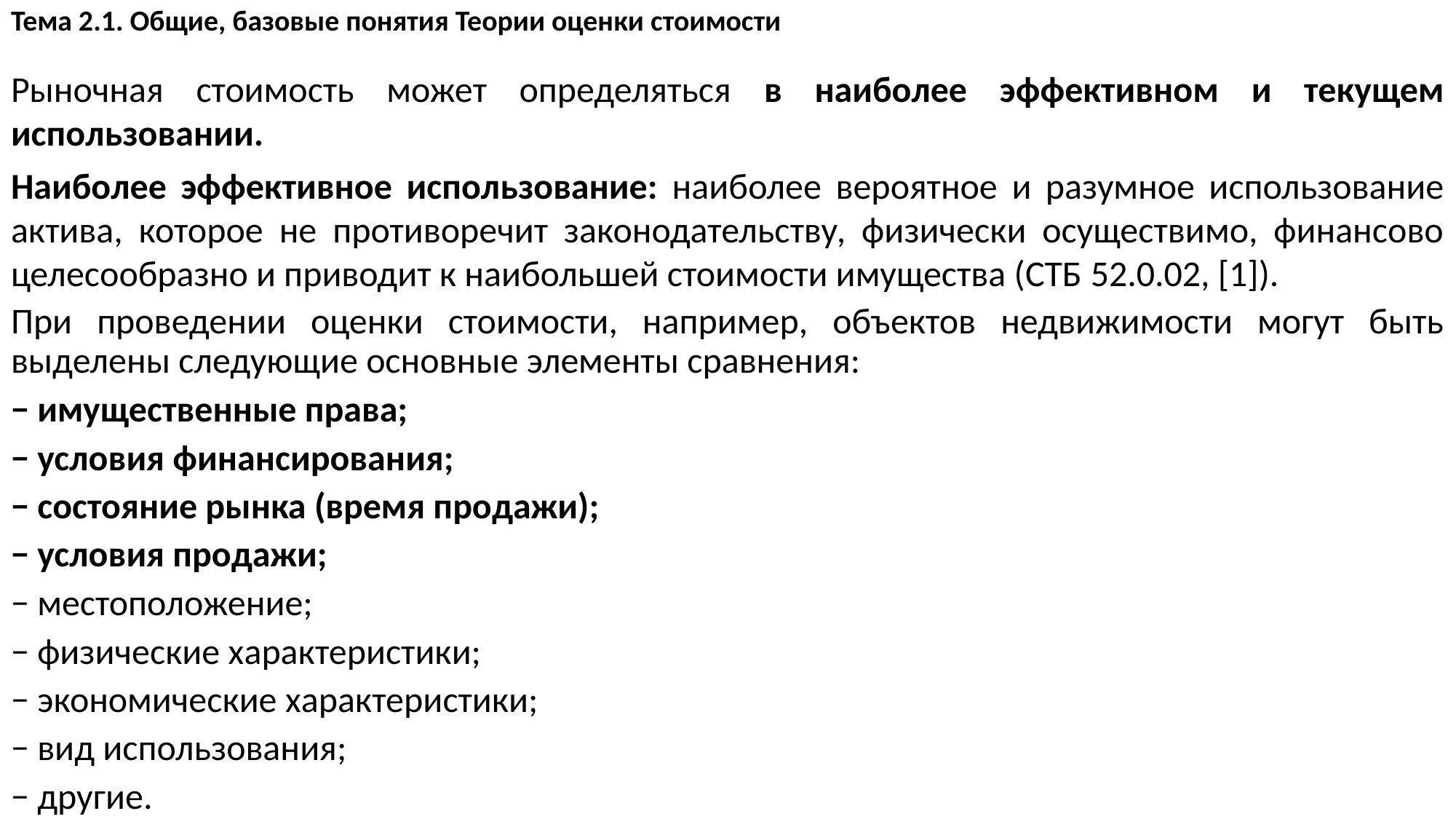

# Тема 2.1. Общие, базовые понятия Теории оценки стоимости
Рыночная стоимость может определяться в наиболее эффективном и текущем использовании.
Наиболее эффективное использование: наиболее вероятное и разумное использование актива, которое не противоречит законодательству, физически осуществимо, финансово целесообразно и приводит к наибольшей стоимости имущества (СТБ 52.0.02, [1]).
При проведении оценки стоимости, например, объектов недвижимости могут быть выделены следующие основные элементы сравнения:
− имущественные права;
− условия финансирования;
− состояние рынка (время продажи);
− условия продажи;
− местоположение;
− физические характеристики;
− экономические характеристики;
− вид использования;
− другие.